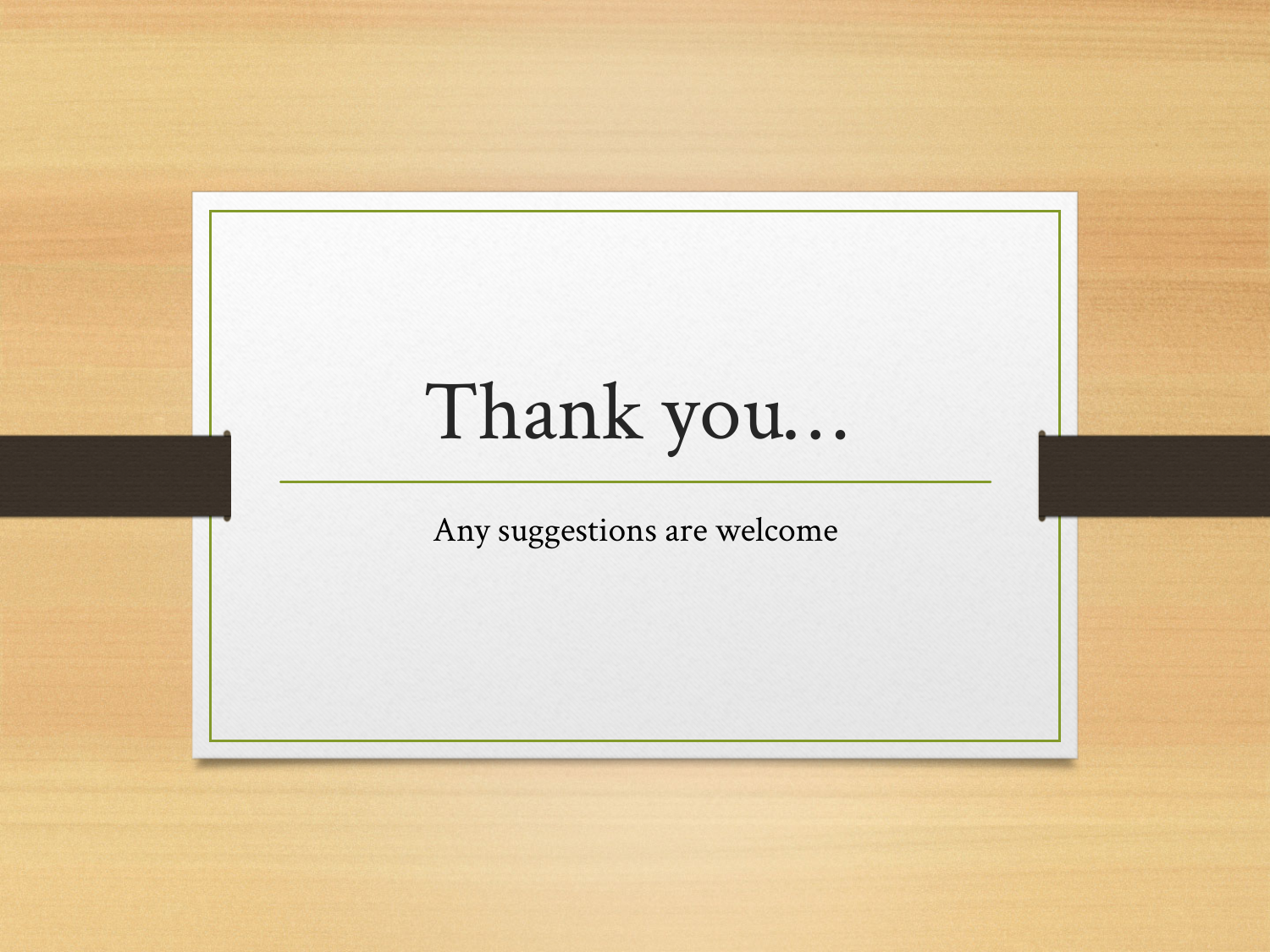

# Thank you…
Any suggestions are welcome